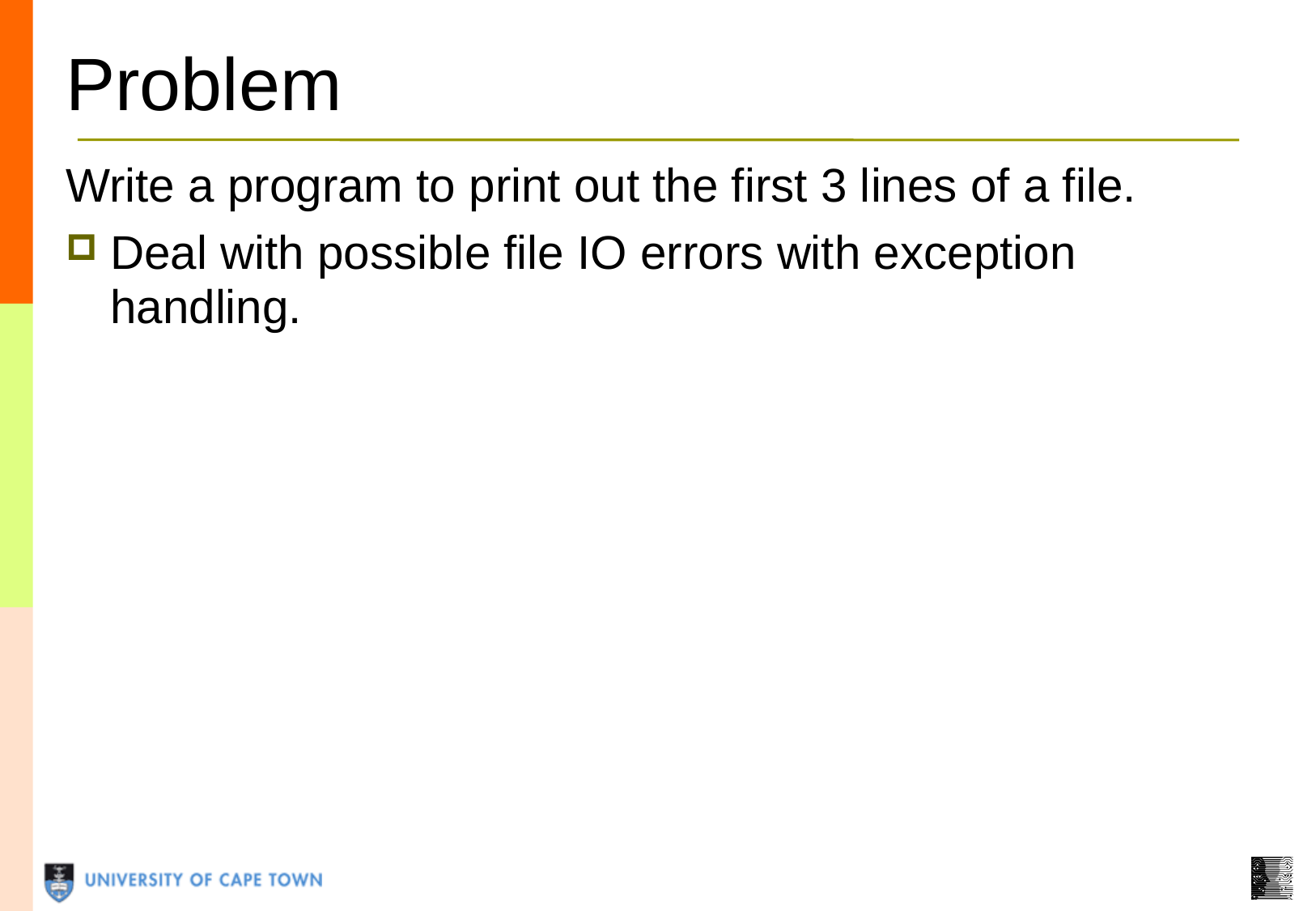

Problem
Write a program to print out the first 3 lines of a file.
Deal with possible file IO errors with exception handling.